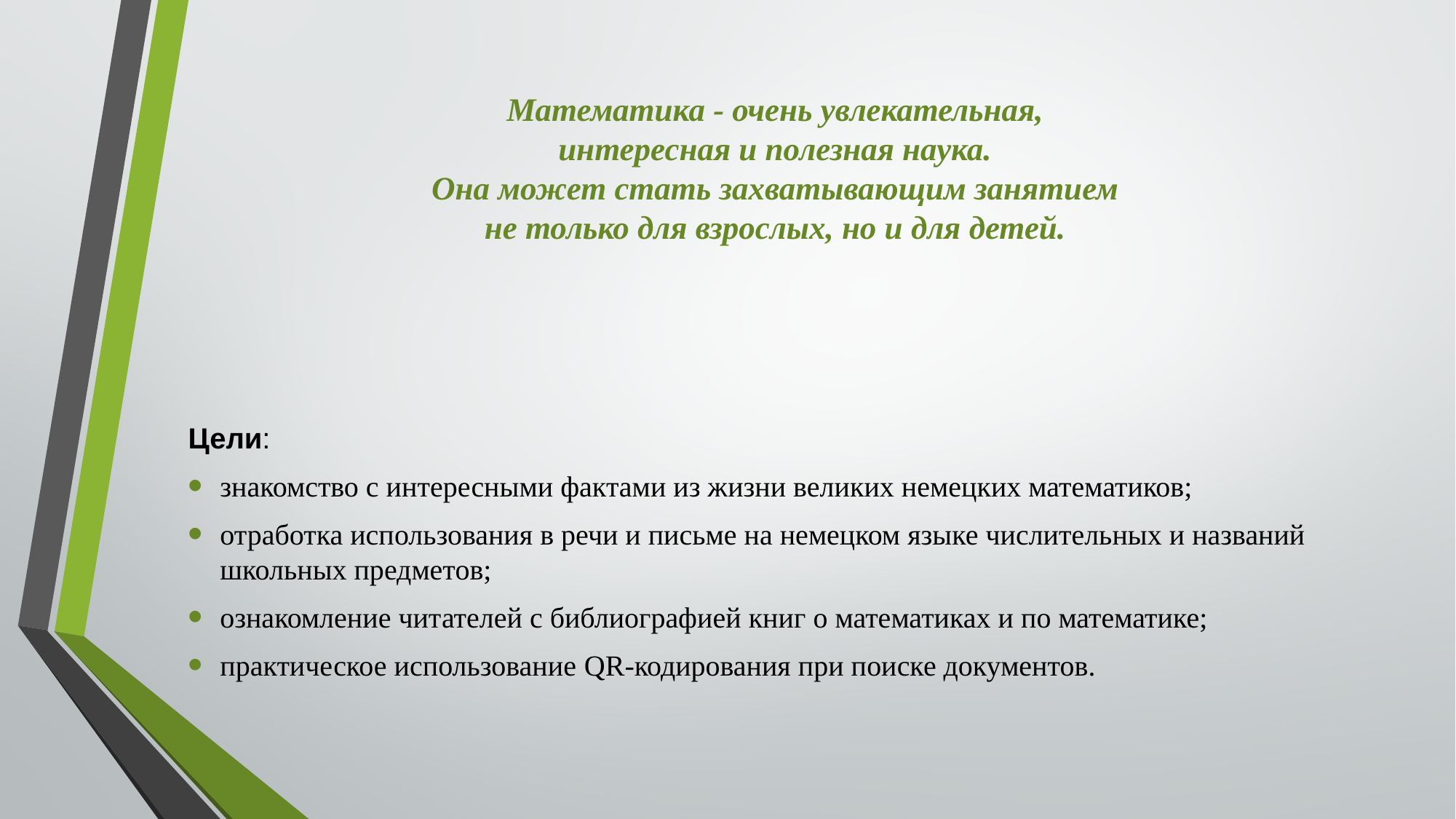

# Математика - очень увлекательная, интересная и полезная наука. Она может стать захватывающим занятием не только для взрослых, но и для детей.

Цели:
знакомство с интересными фактами из жизни великих немецких математиков;
отработка использования в речи и письме на немецком языке числительных и названий школьных предметов;
ознакомление читателей с библиографией книг о математиках и по математике;
практическое использование QR-кодирования при поиске документов.